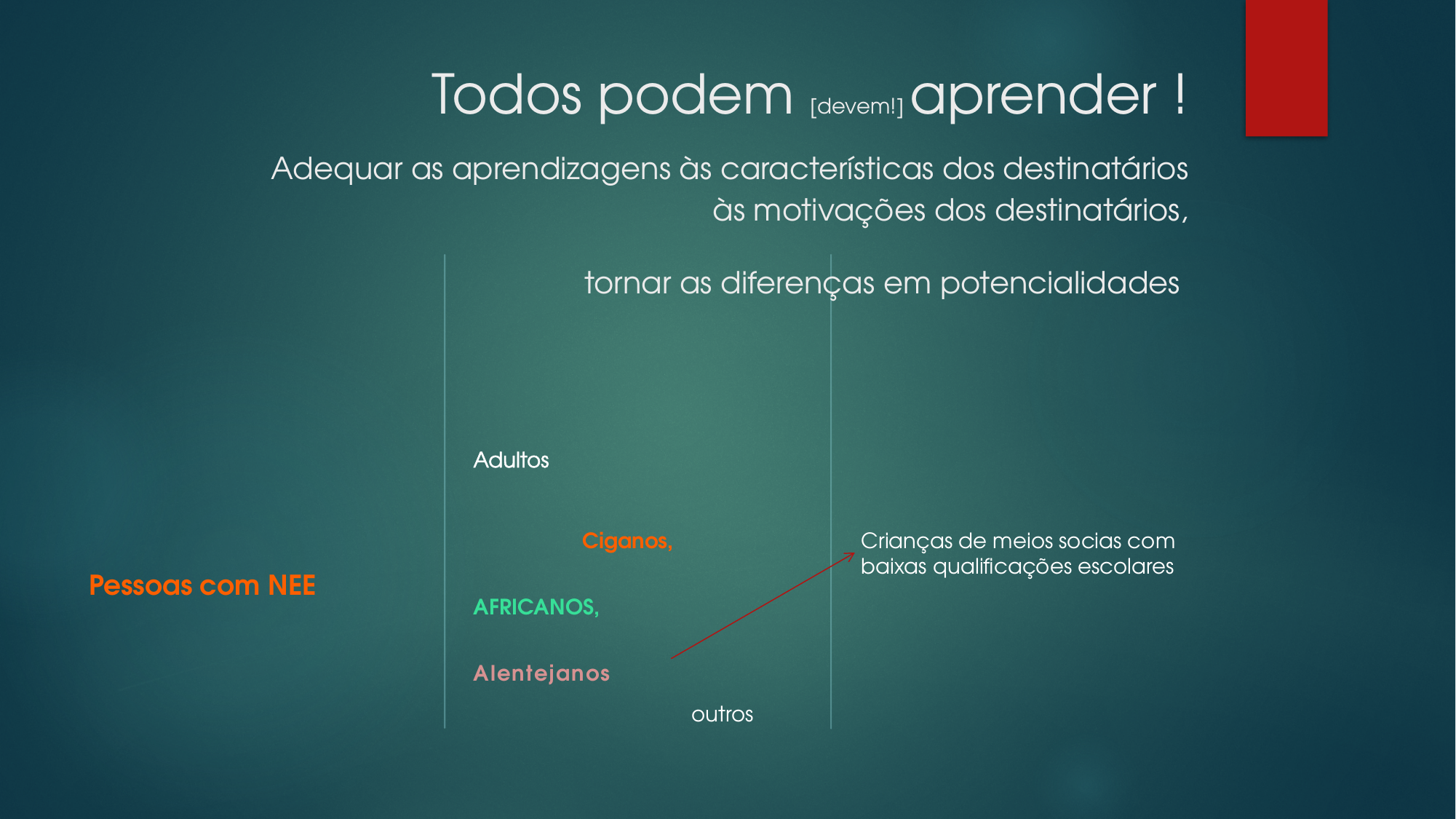

# Todos podem [devem!] aprender ! Adequar as aprendizagens às características dos destinatários às motivações dos destinatários, tornar as diferenças em potencialidades

Pessoas com NEE

Adultos

	Ciganos,
		africanos,
			Alentejanos
		outros

Crianças de meios socias com baixas qualificações escolares